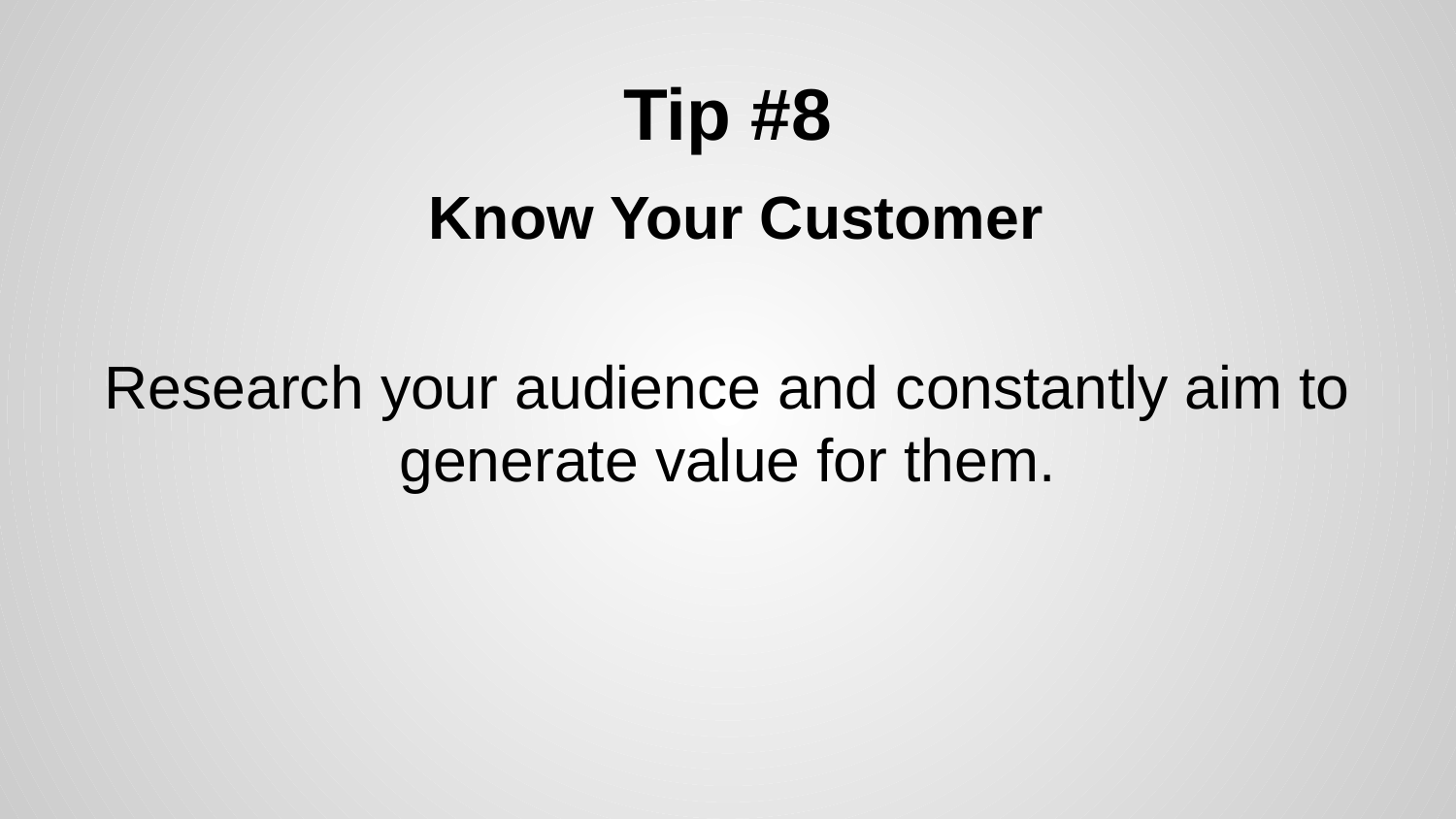

# Tip #8

 Know Your Customer

Research your audience and constantly aim to generate value for them.